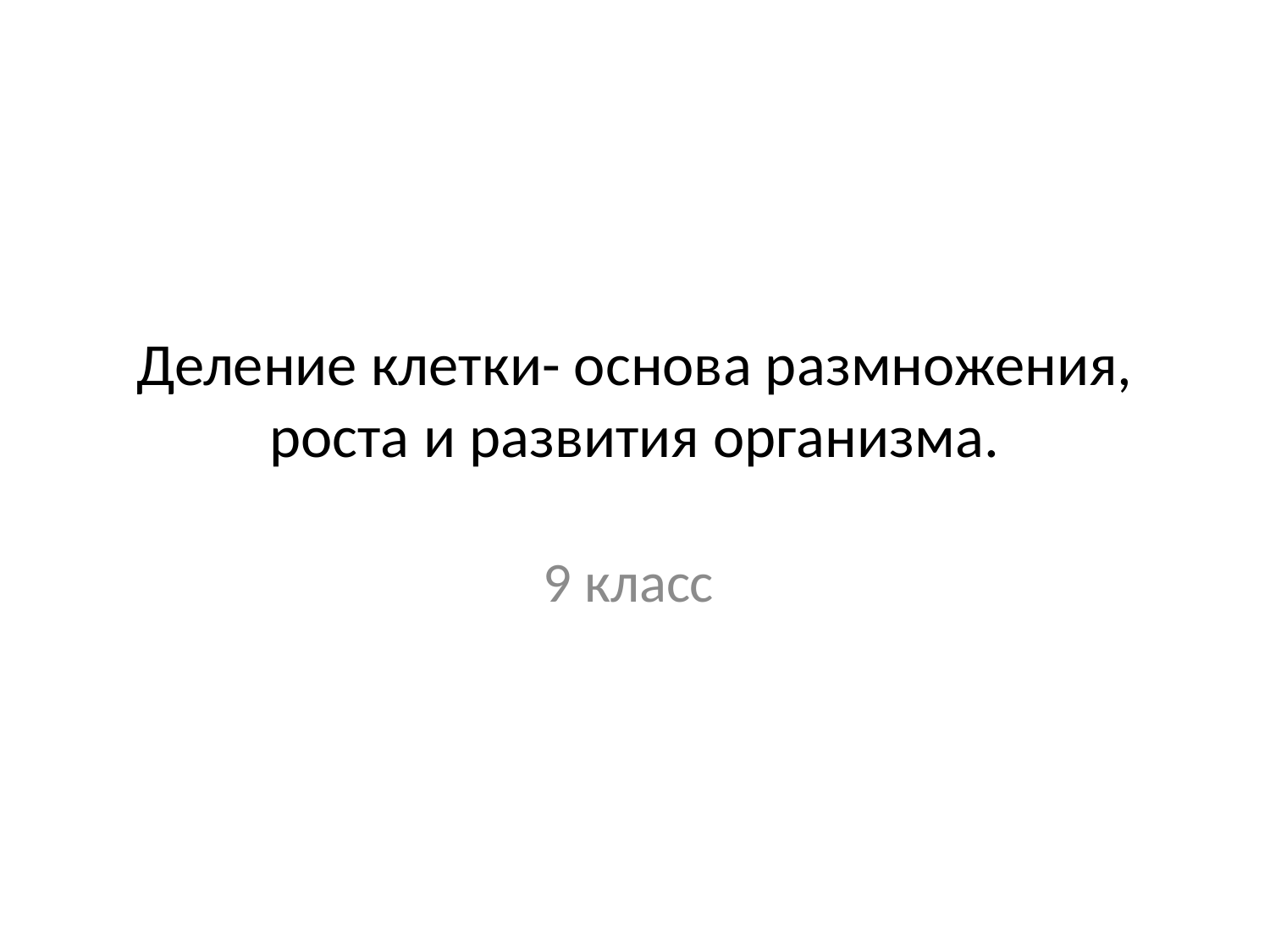

# Деление клетки- основа размножения, роста и развития организма.
9 класс